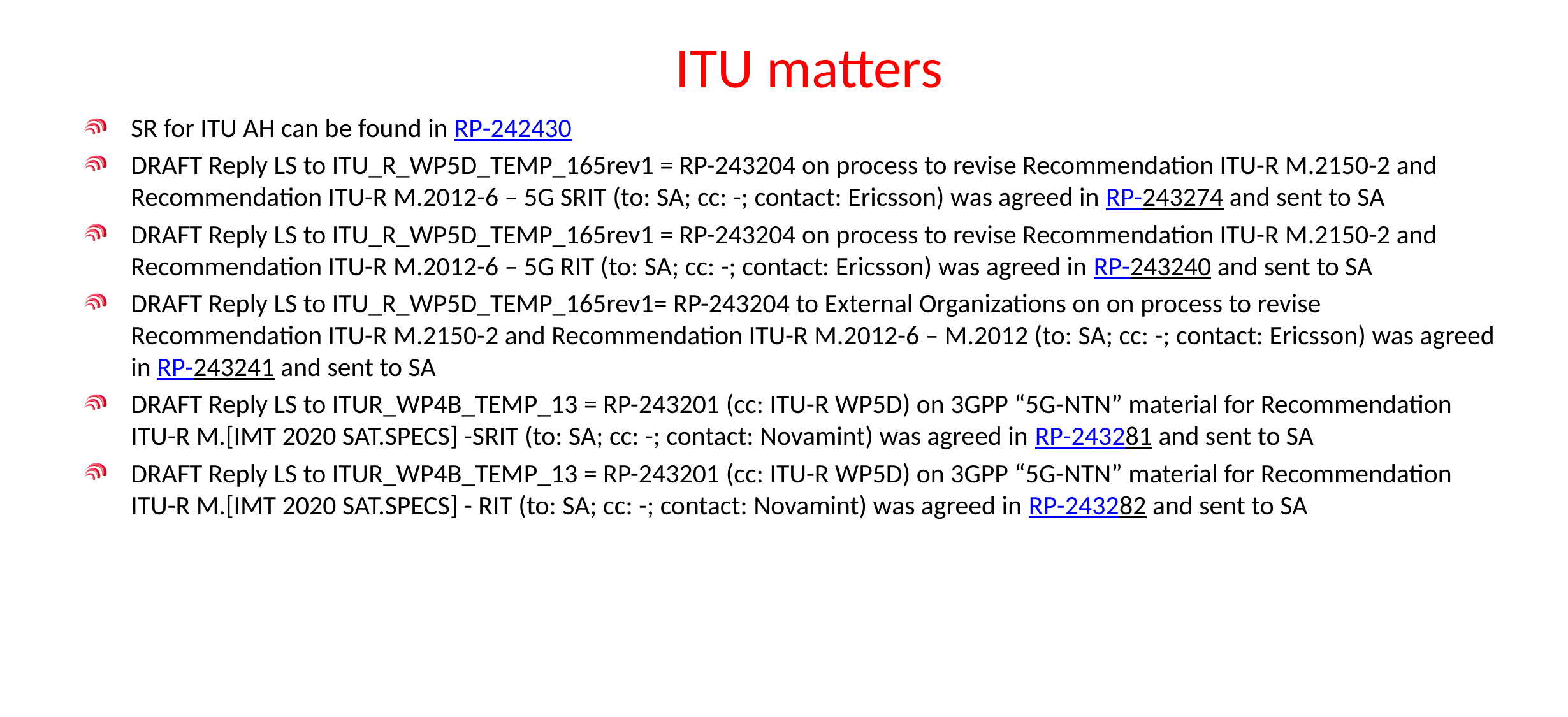

# ITU matters
SR for ITU AH can be found in RP-242430
DRAFT Reply LS to ITU_R_WP5D_TEMP_165rev1 = RP-243204 on process to revise Recommendation ITU-R M.2150-2 and Recommendation ITU-R M.2012-6 – 5G SRIT (to: SA; cc: -; contact: Ericsson) was agreed in RP-243274 and sent to SA
DRAFT Reply LS to ITU_R_WP5D_TEMP_165rev1 = RP-243204 on process to revise Recommendation ITU-R M.2150-2 and Recommendation ITU-R M.2012-6 – 5G RIT (to: SA; cc: -; contact: Ericsson) was agreed in RP-243240 and sent to SA
DRAFT Reply LS to ITU_R_WP5D_TEMP_165rev1= RP-243204 to External Organizations on on process to revise Recommendation ITU-R M.2150-2 and Recommendation ITU-R M.2012-6 – M.2012 (to: SA; cc: -; contact: Ericsson) was agreed in RP-243241 and sent to SA
DRAFT Reply LS to ITUR_WP4B_TEMP_13 = RP-243201 (cc: ITU-R WP5D) on 3GPP “5G-NTN” material for Recommendation ITU-R M.[IMT 2020 SAT.SPECS] -SRIT (to: SA; cc: -; contact: Novamint) was agreed in RP-243281 and sent to SA
DRAFT Reply LS to ITUR_WP4B_TEMP_13 = RP-243201 (cc: ITU-R WP5D) on 3GPP “5G-NTN” material for Recommendation ITU-R M.[IMT 2020 SAT.SPECS] - RIT (to: SA; cc: -; contact: Novamint) was agreed in RP-243282 and sent to SA